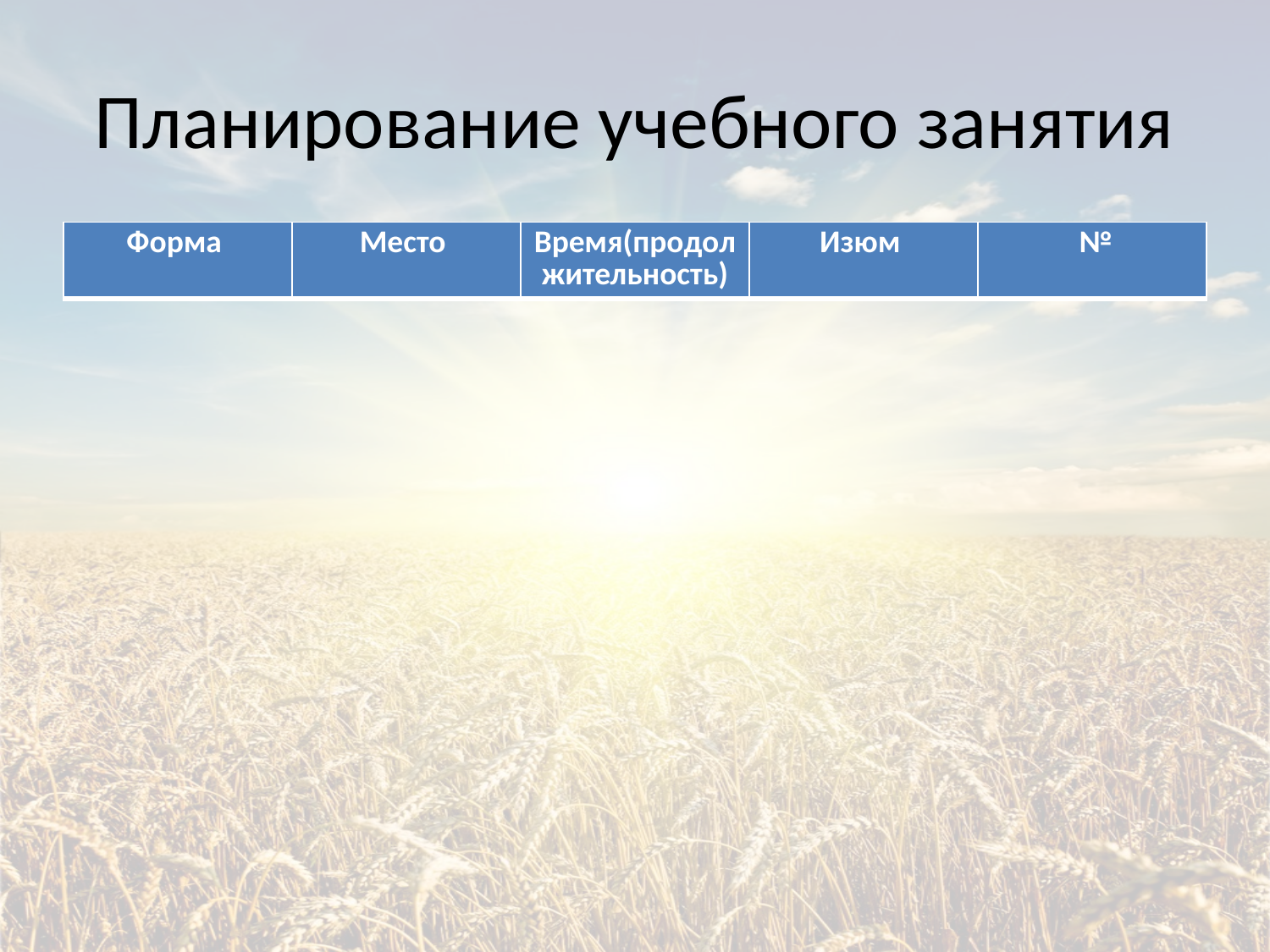

# Планирование учебного занятия
| Форма | Место | Время(продолжительность) | Изюм | № |
| --- | --- | --- | --- | --- |